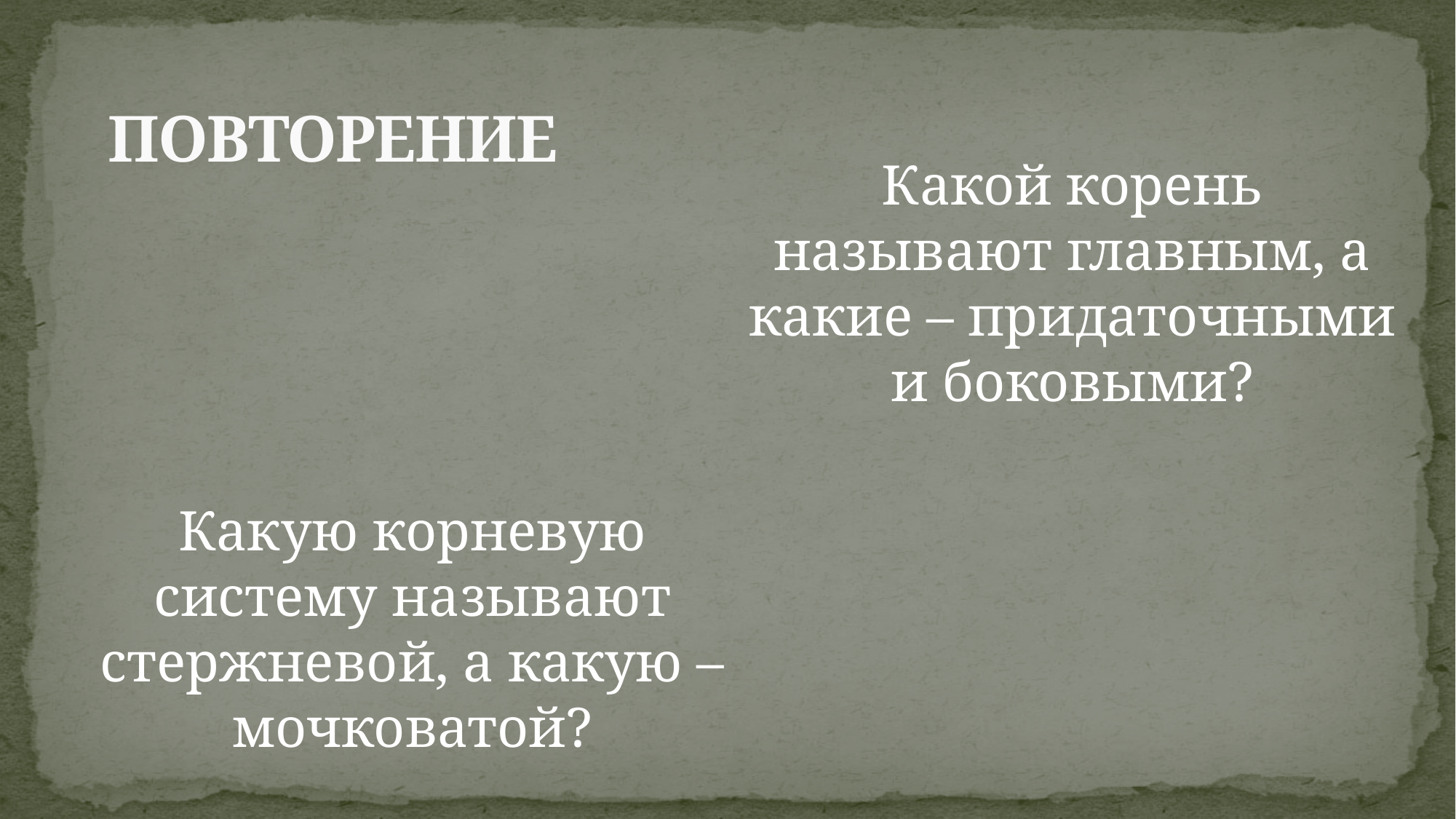

# ПОВТОРЕНИЕ
Какой корень называют главным, а какие – придаточными и боковыми?

Какую корневую систему называют стержневой, а какую – мочковатой?